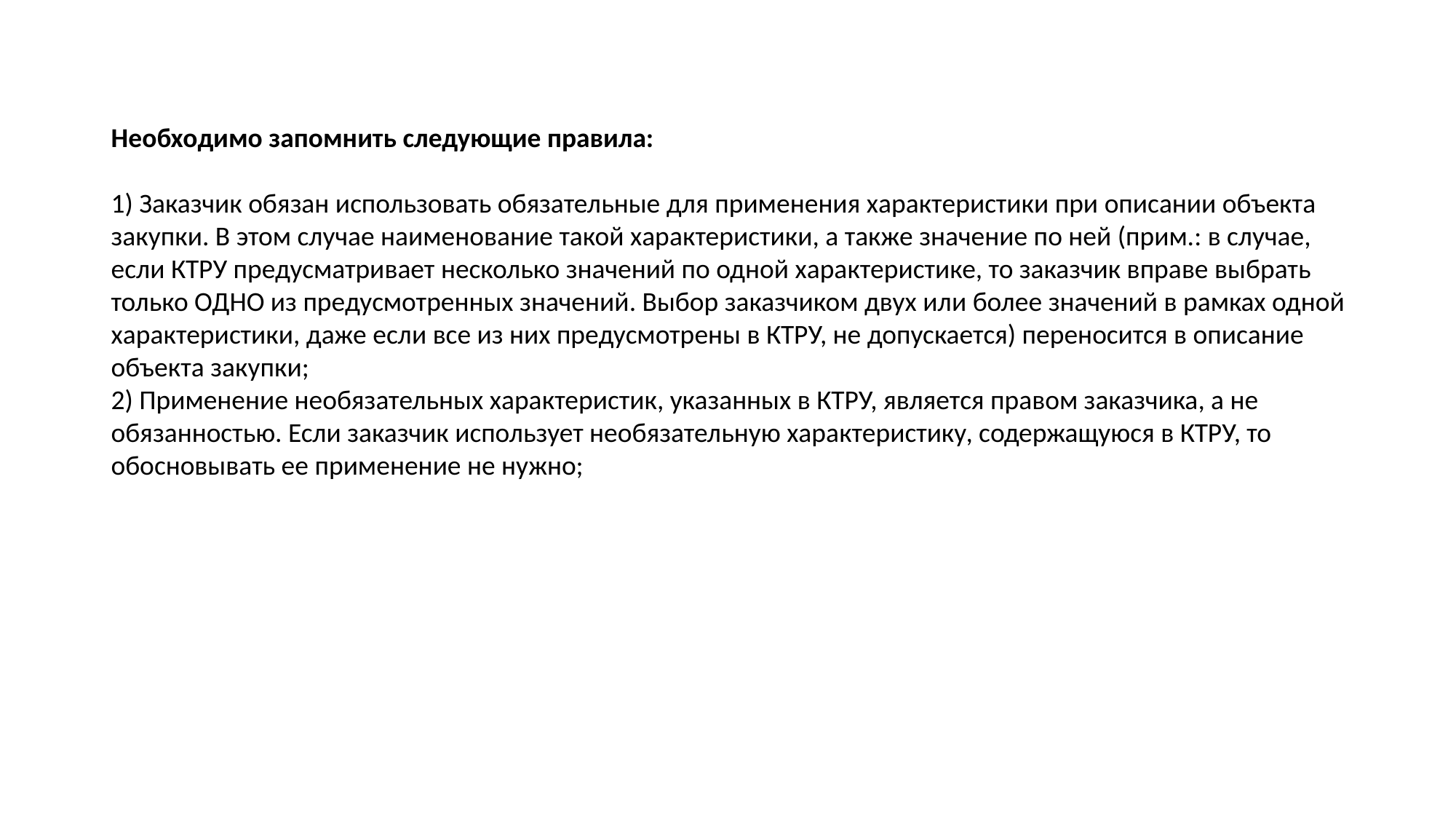

Необходимо запомнить следующие правила:

1) Заказчик обязан использовать обязательные для применения характеристики при описании объекта закупки. В этом случае наименование такой характеристики, а также значение по ней (прим.: в случае, если КТРУ предусматривает несколько значений по одной характеристике, то заказчик вправе выбрать только ОДНО из предусмотренных значений. Выбор заказчиком двух или более значений в рамках одной характеристики, даже если все из них предусмотрены в КТРУ, не допускается) переносится в описание объекта закупки;
2) Применение необязательных характеристик, указанных в КТРУ, является правом заказчика, а не обязанностью. Если заказчик использует необязательную характеристику, содержащуюся в КТРУ, то обосновывать ее применение не нужно;